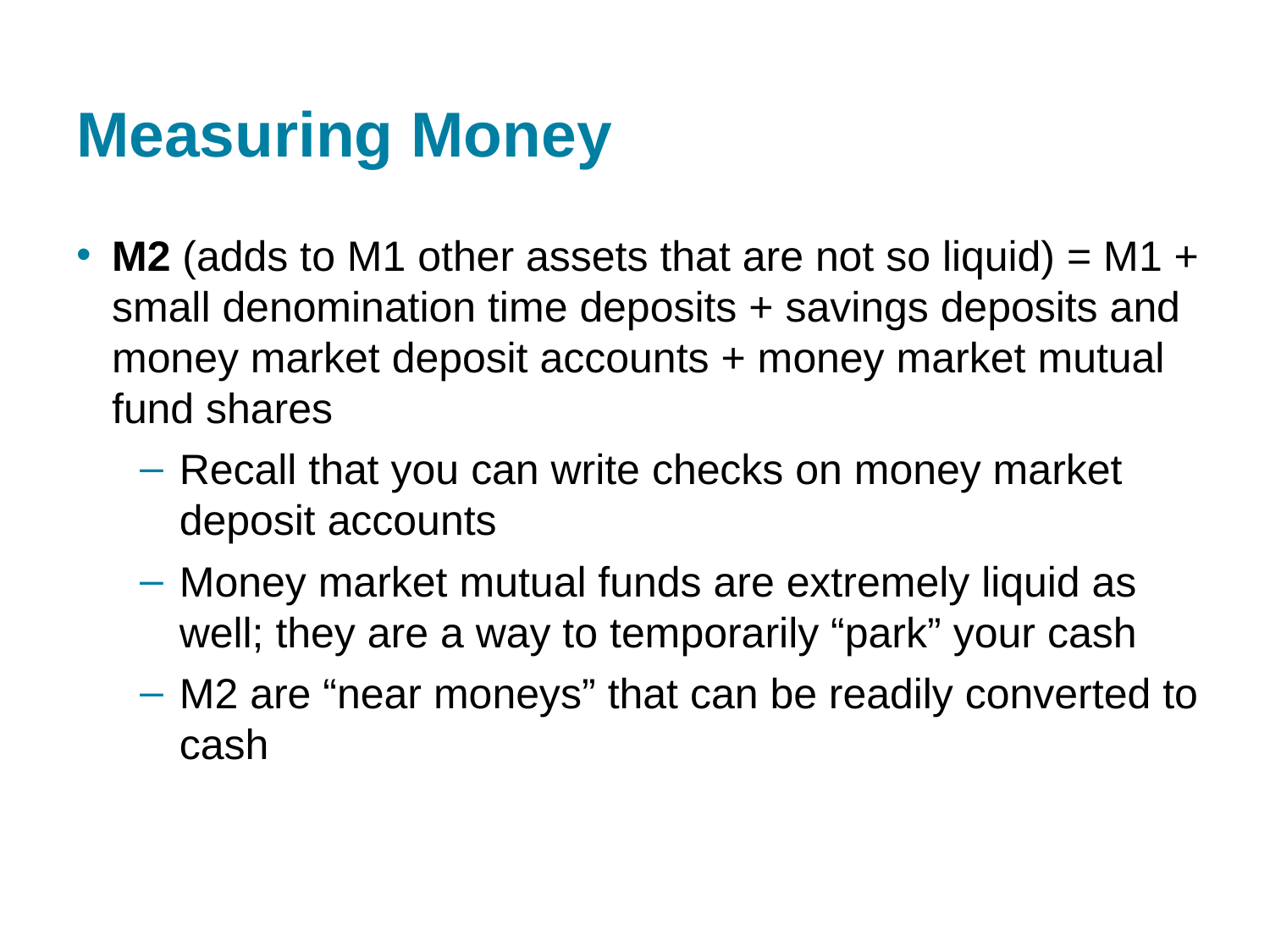

# Measuring Money
M2 (adds to M1 other assets that are not so liquid) = M1 + small denomination time deposits + savings deposits and money market deposit accounts + money market mutual fund shares
Recall that you can write checks on money market deposit accounts
Money market mutual funds are extremely liquid as well; they are a way to temporarily “park” your cash
M2 are “near moneys” that can be readily converted to cash